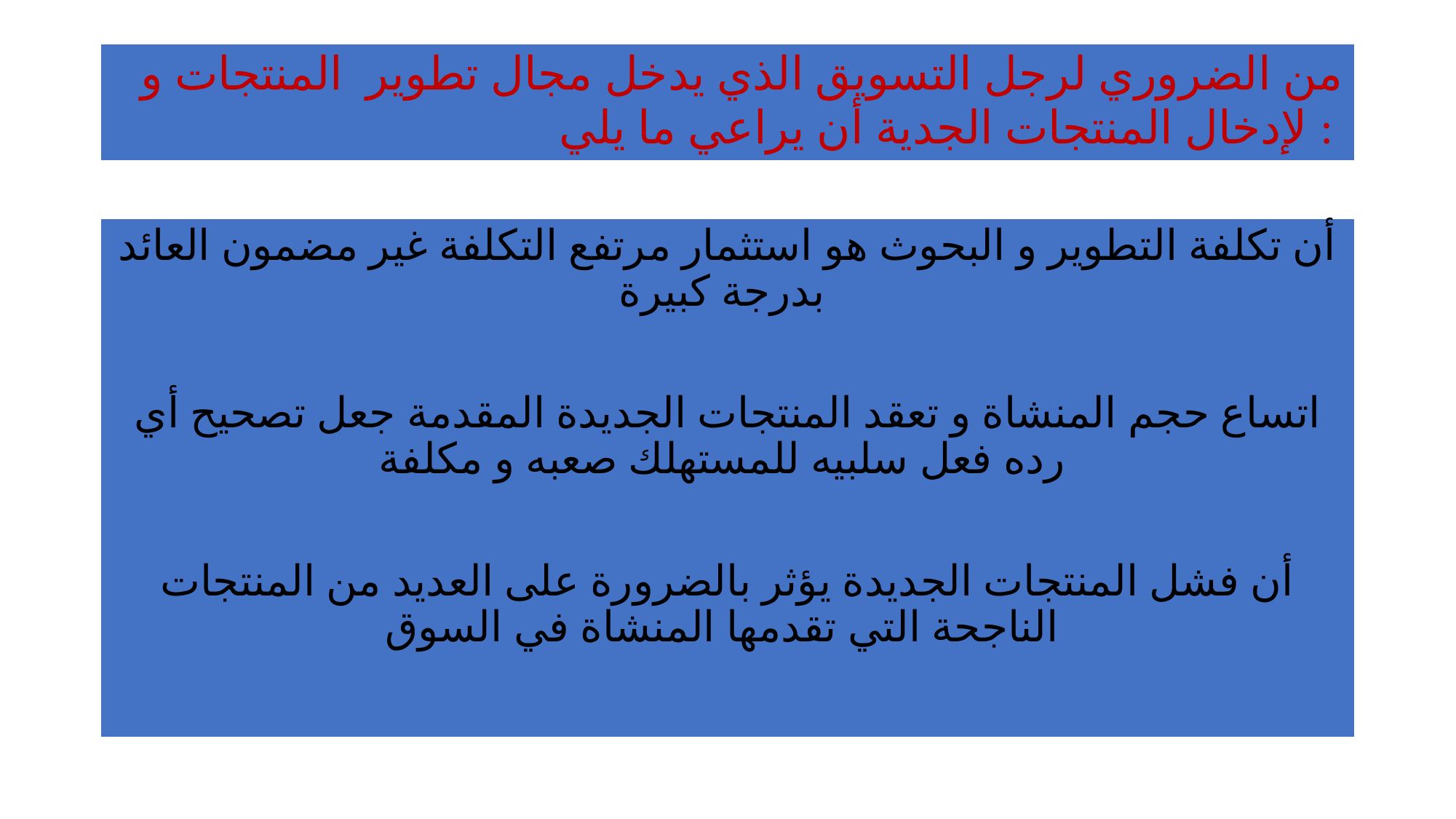

# من الضروري لرجل التسويق الذي يدخل مجال تطوير  المنتجات و لإدخال المنتجات الجدية أن يراعي ما يلي :
أن تكلفة التطوير و البحوث هو استثمار مرتفع التكلفة غير مضمون العائد بدرجة كبيرة

اتساع حجم المنشاة و تعقد المنتجات الجديدة المقدمة جعل تصحيح أي رده فعل سلبيه للمستهلك صعبه و مكلفة

أن فشل المنتجات الجديدة يؤثر بالضرورة على العديد من المنتجات الناجحة التي تقدمها المنشاة في السوق